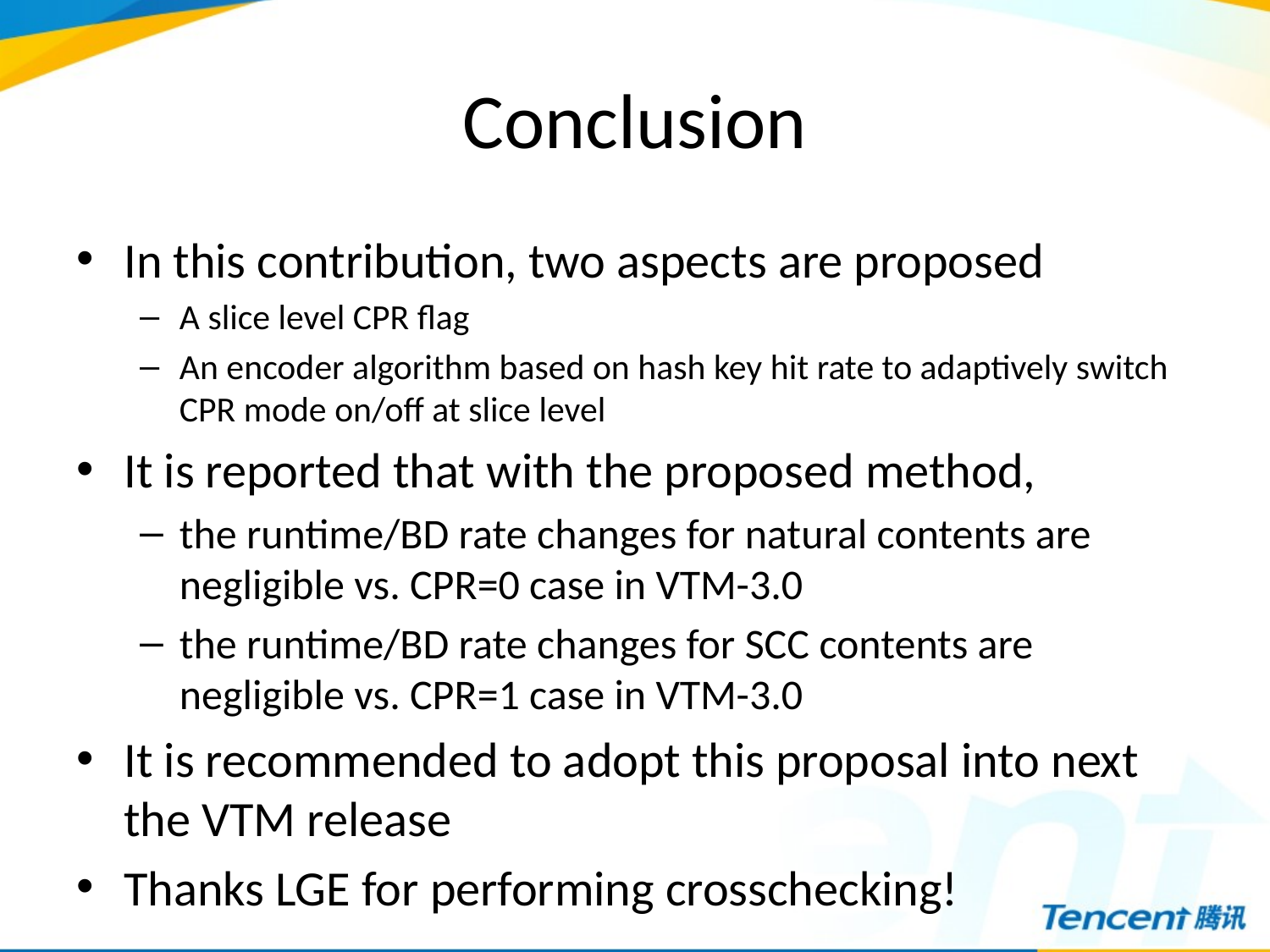

# Conclusion
In this contribution, two aspects are proposed
A slice level CPR flag
An encoder algorithm based on hash key hit rate to adaptively switch CPR mode on/off at slice level
It is reported that with the proposed method,
the runtime/BD rate changes for natural contents are negligible vs. CPR=0 case in VTM-3.0
the runtime/BD rate changes for SCC contents are negligible vs. CPR=1 case in VTM-3.0
It is recommended to adopt this proposal into next the VTM release
Thanks LGE for performing crosschecking!